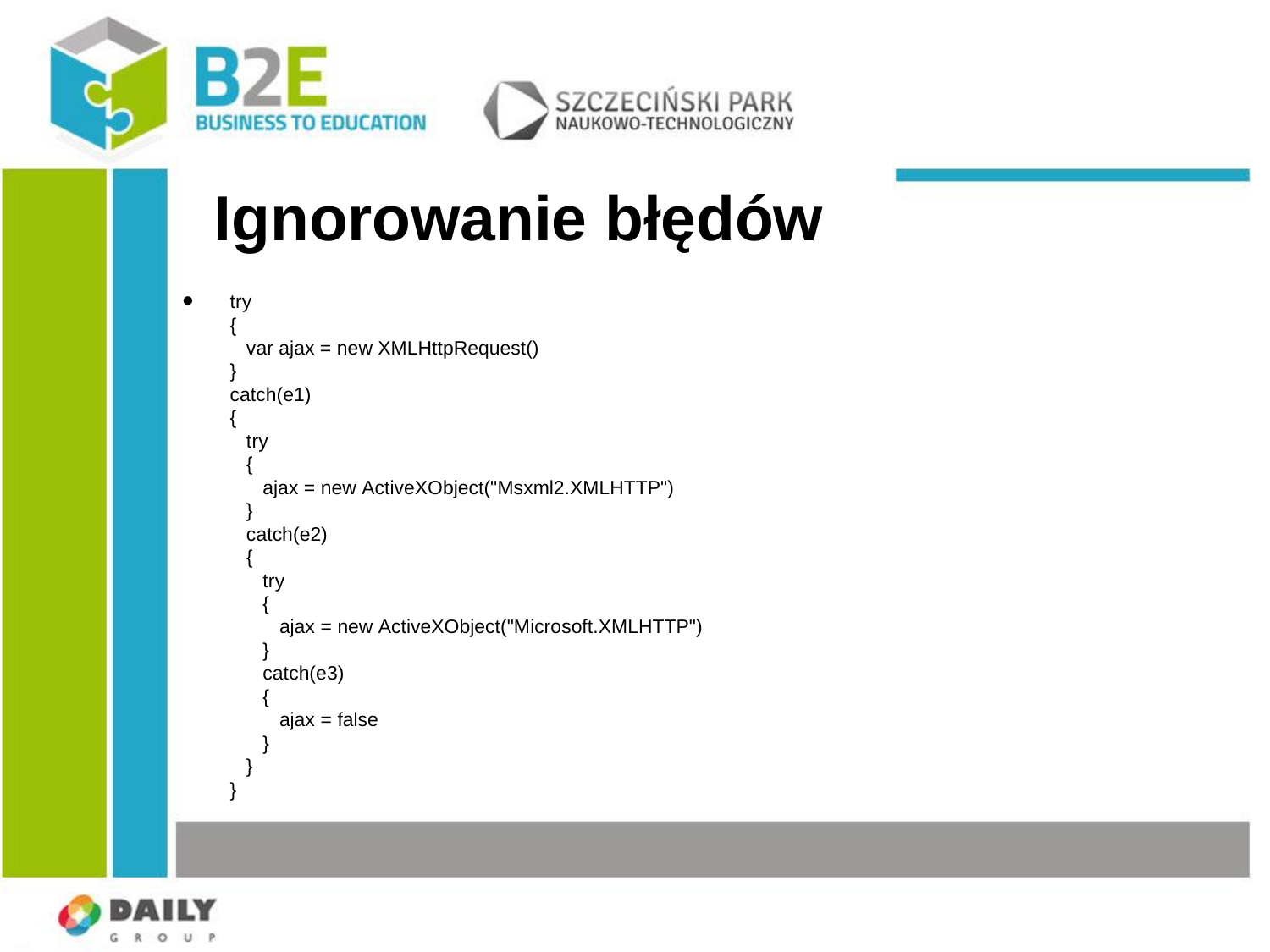

Ignorowanie błędów
try
{
   var ajax = new XMLHttpRequest()
}
catch(e1)
{
   try
   {
      ajax = new ActiveXObject("Msxml2.XMLHTTP")
   }
   catch(e2)
   {
      try
      {
         ajax = new ActiveXObject("Microsoft.XMLHTTP")
      }
      catch(e3)
      {
         ajax = false
      }
   }
}